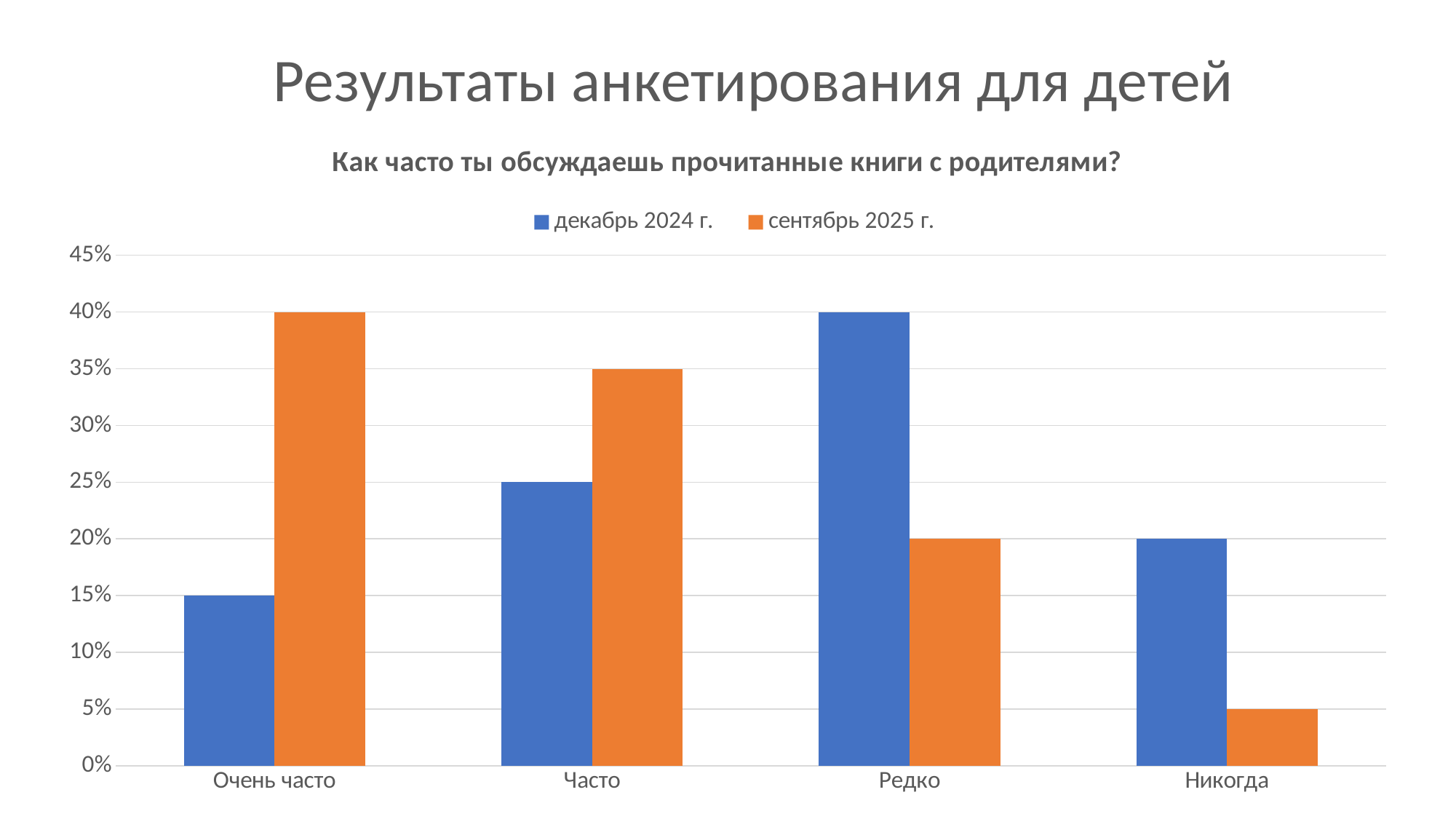

# Результаты анкетирования для детей

### Chart: Как часто ты обсуждаешь прочитанные книги с родителями?

| Category | декабрь 2024 г. | сентябрь 2025 г. |
|---|---|---|
| Очень часто | 0.15 | 0.4 |
| Часто | 0.25 | 0.35 |
| Редко | 0.4 | 0.2 |
| Никогда | 0.2 | 0.05 |